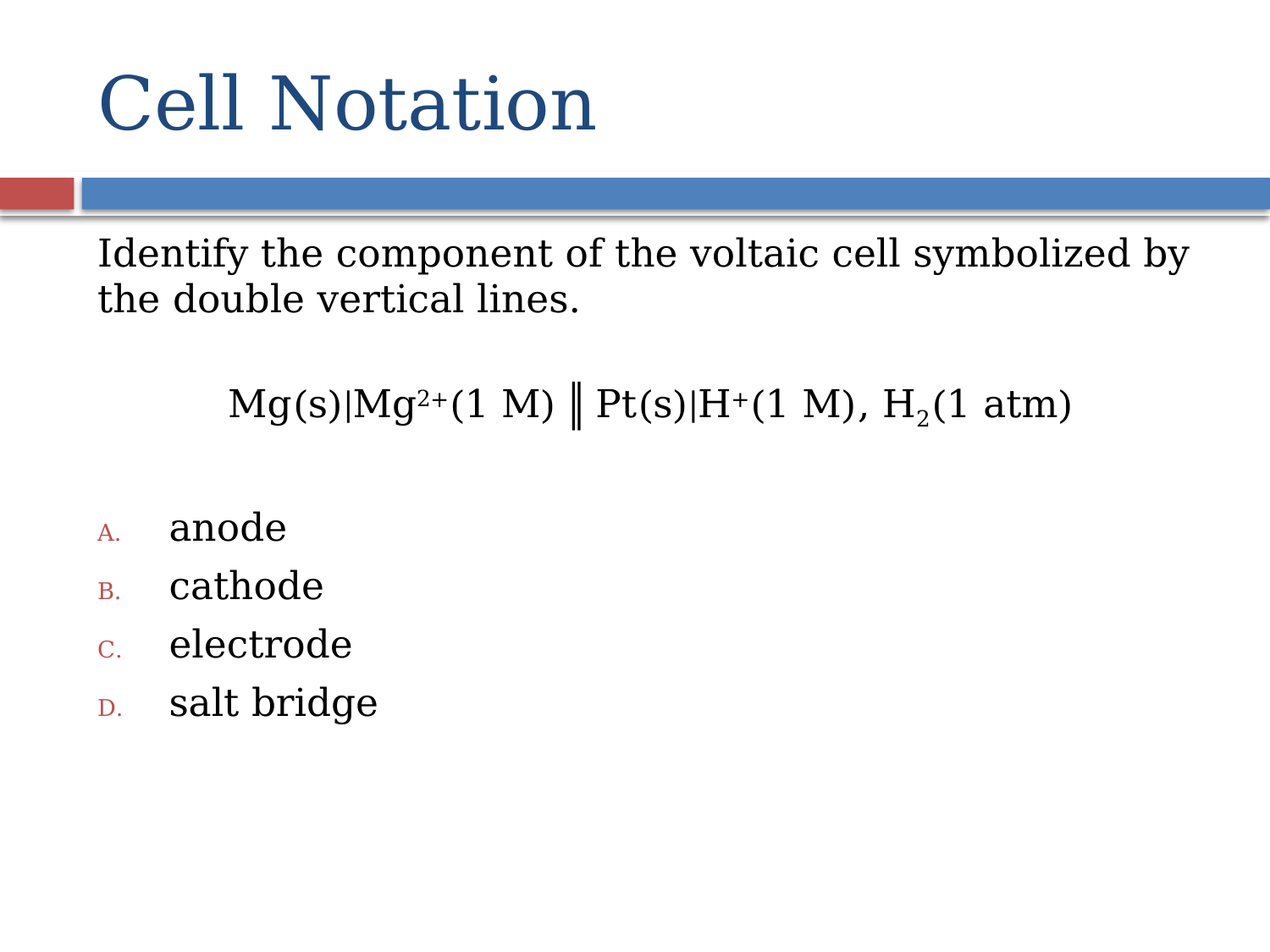

# Cell Notation
Identify the component of the voltaic cell symbolized by the double vertical lines.
Mg(s)|Mg2+(1 M)║Pt(s)|H+(1 M), H2(1 atm)

anode
cathode
electrode
salt bridge